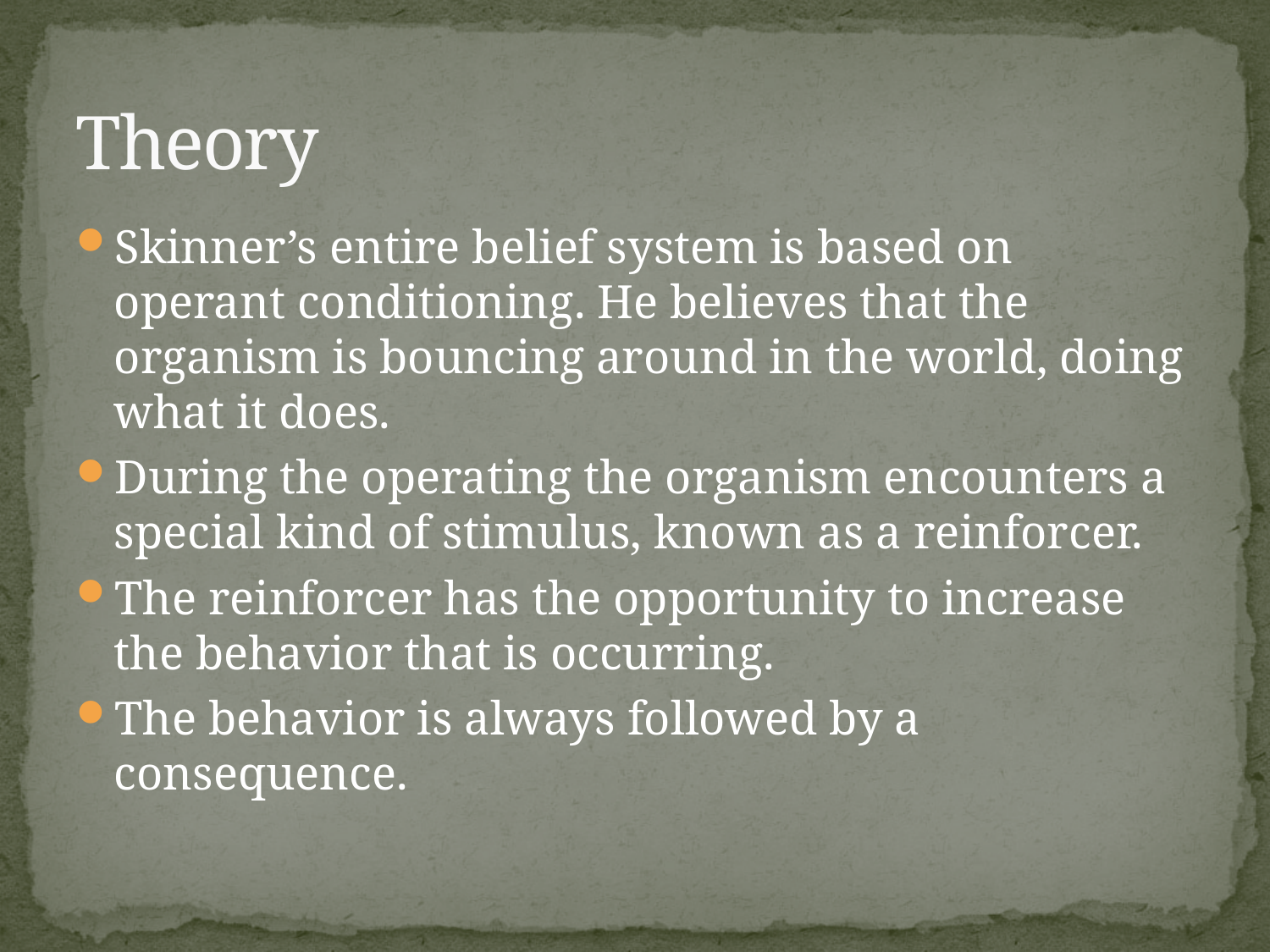

# Theory
Skinner’s entire belief system is based on operant conditioning. He believes that the organism is bouncing around in the world, doing what it does.
During the operating the organism encounters a special kind of stimulus, known as a reinforcer.
The reinforcer has the opportunity to increase the behavior that is occurring.
The behavior is always followed by a consequence.